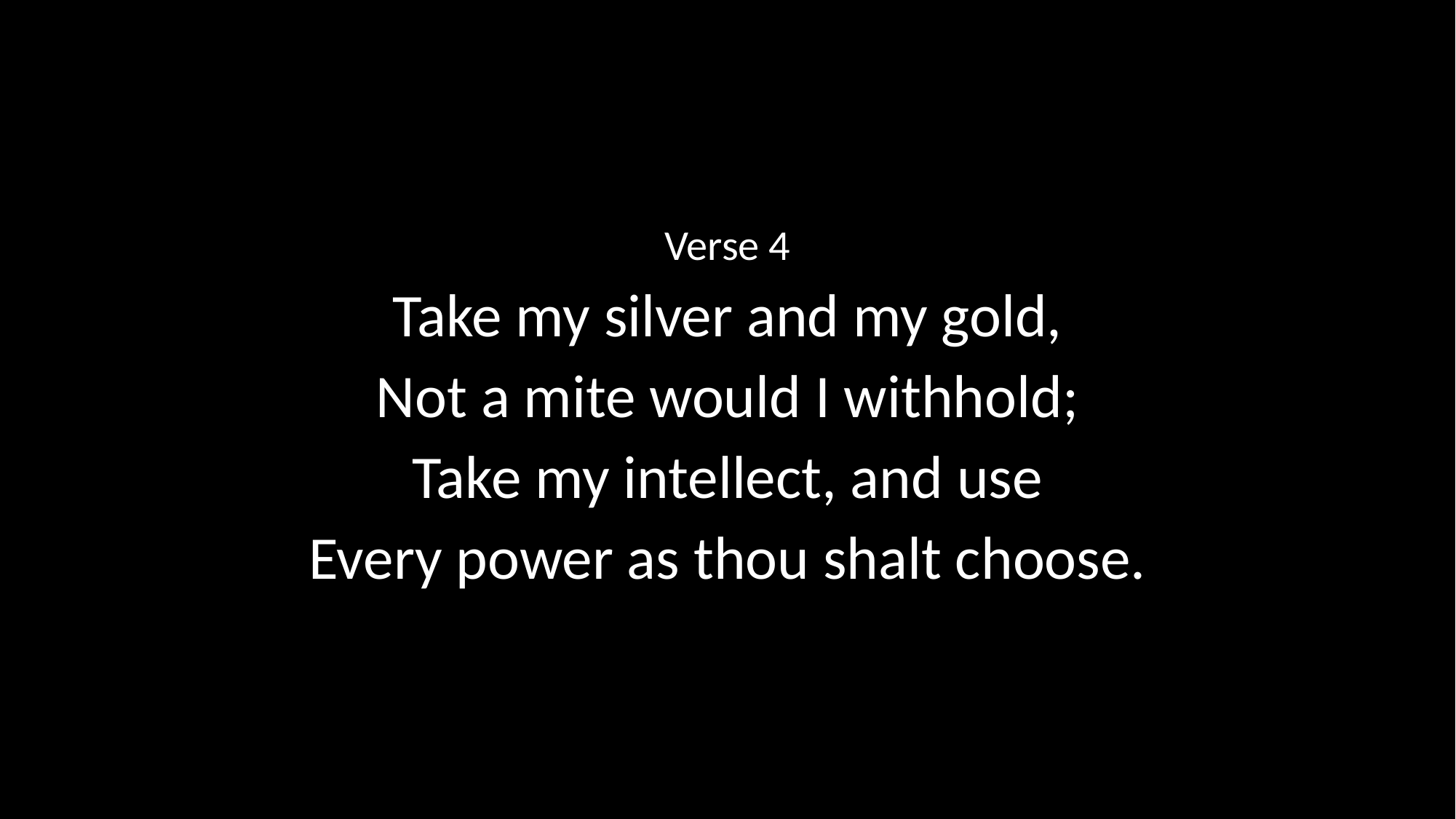

Verse 4
Take my silver and my gold,
Not a mite would I withhold;
Take my intellect, and use
Every power as thou shalt choose.